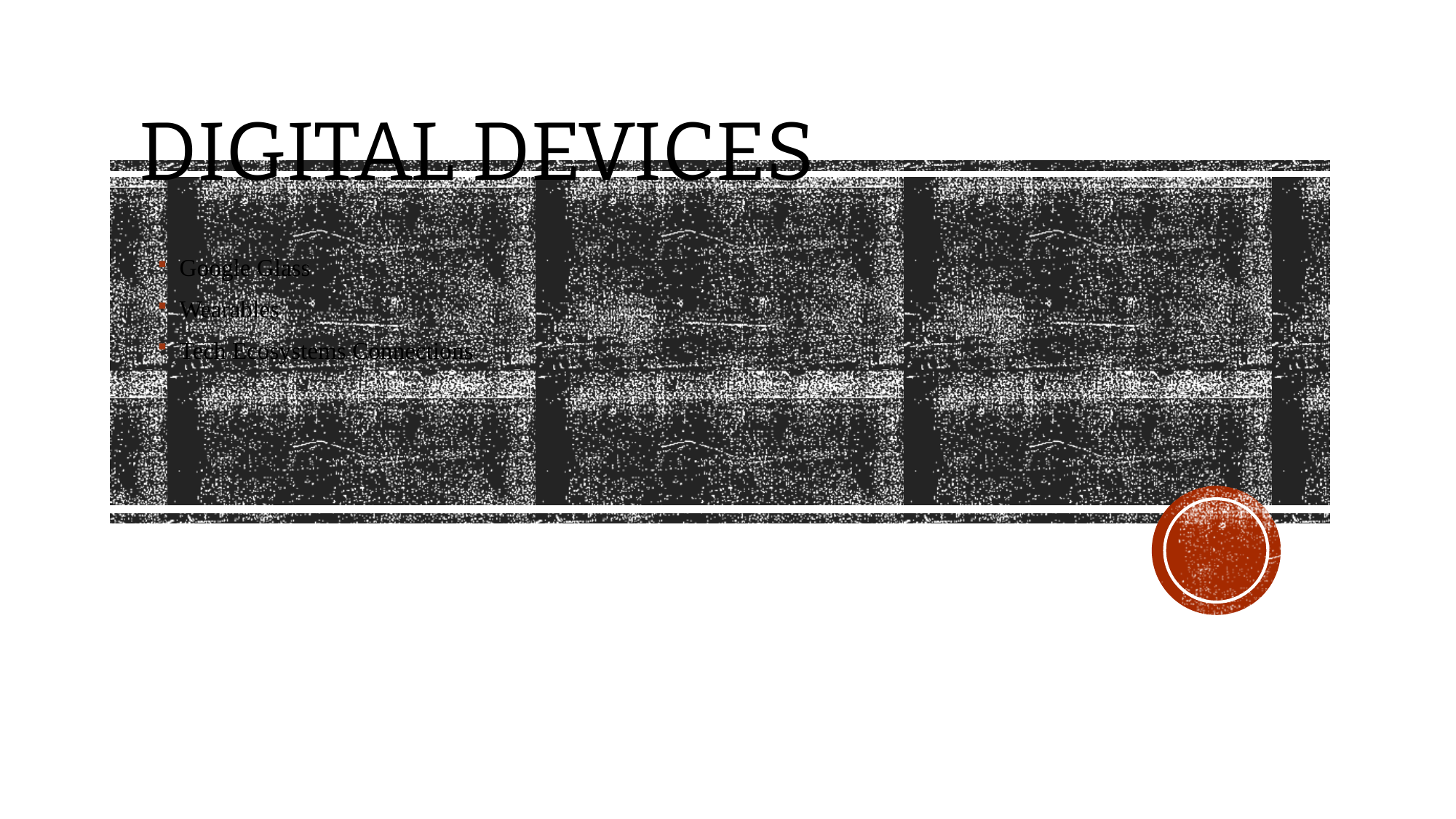

# Digital Devices
Google Glass
Wearables
Tech Ecosystems Connections